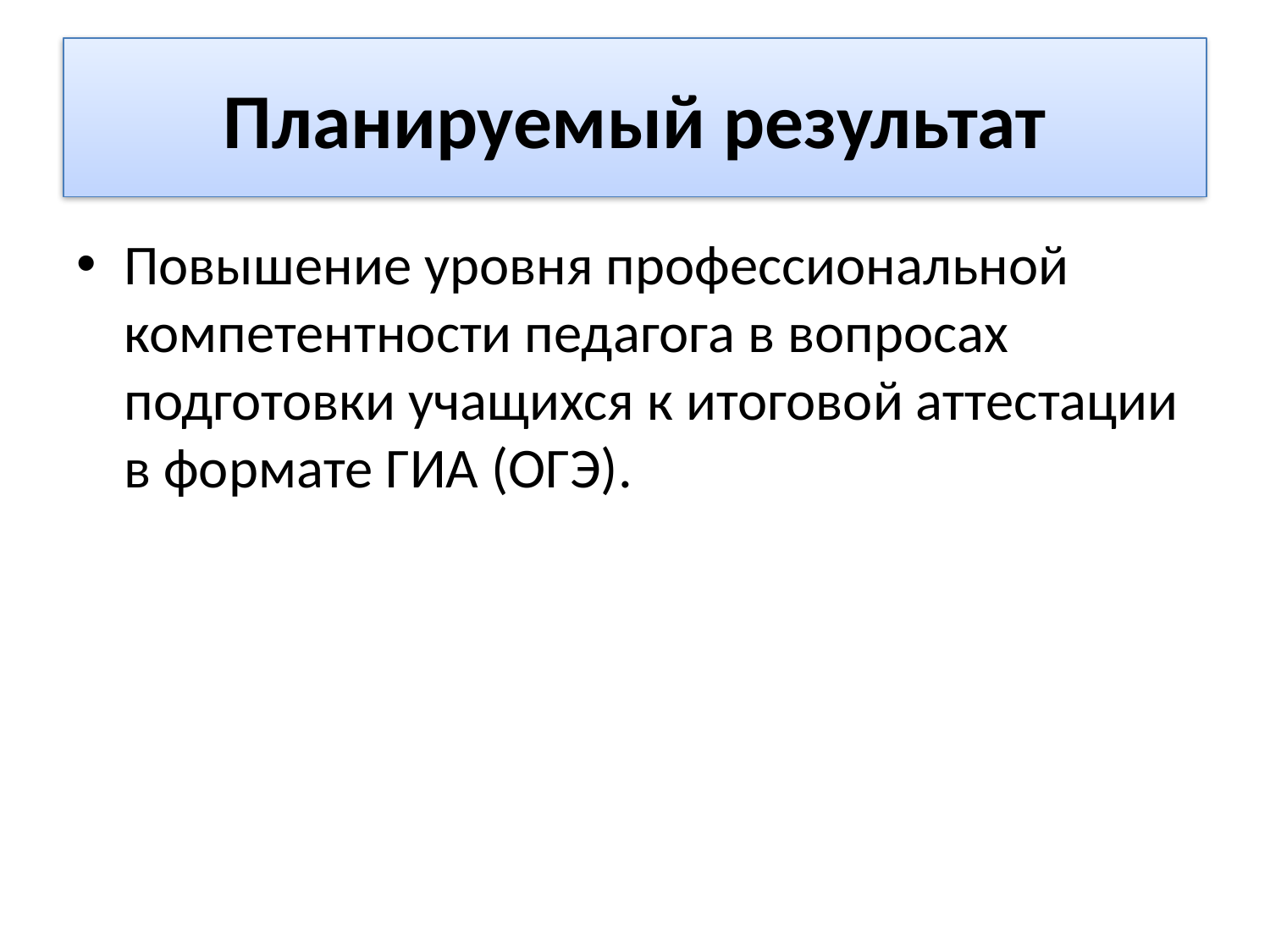

# Планируемый результат
Повышение уровня профессиональной компетентности педагога в вопросах подготовки учащихся к итоговой аттестации в формате ГИА (ОГЭ).